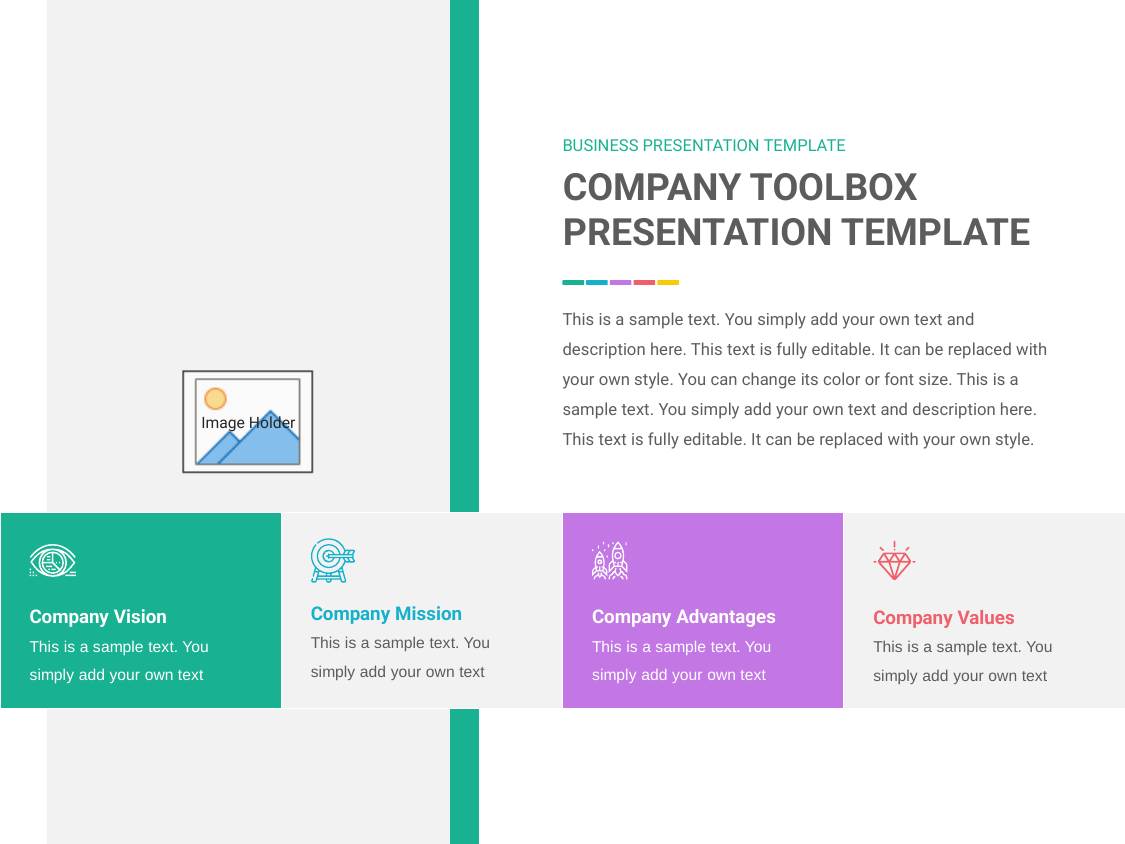

BUSINESS PRESENTATION TEMPLATE
COMPANY TOOLBOX PRESENTATION TEMPLATE

This is a sample text. You simply add your own text and description here. This text is fully editable. It can be replaced with your own style. You can change its color or font size. This is a sample text. You simply add your own text and description here. This text is fully editable. It can be replaced with your own style.

Company Mission
This is a sample text. You simply add your own text
Company Advantages
This is a sample text. You simply add your own text
Company Vision
This is a sample text. You simply add your own text
Company Values
This is a sample text. You simply add your own text